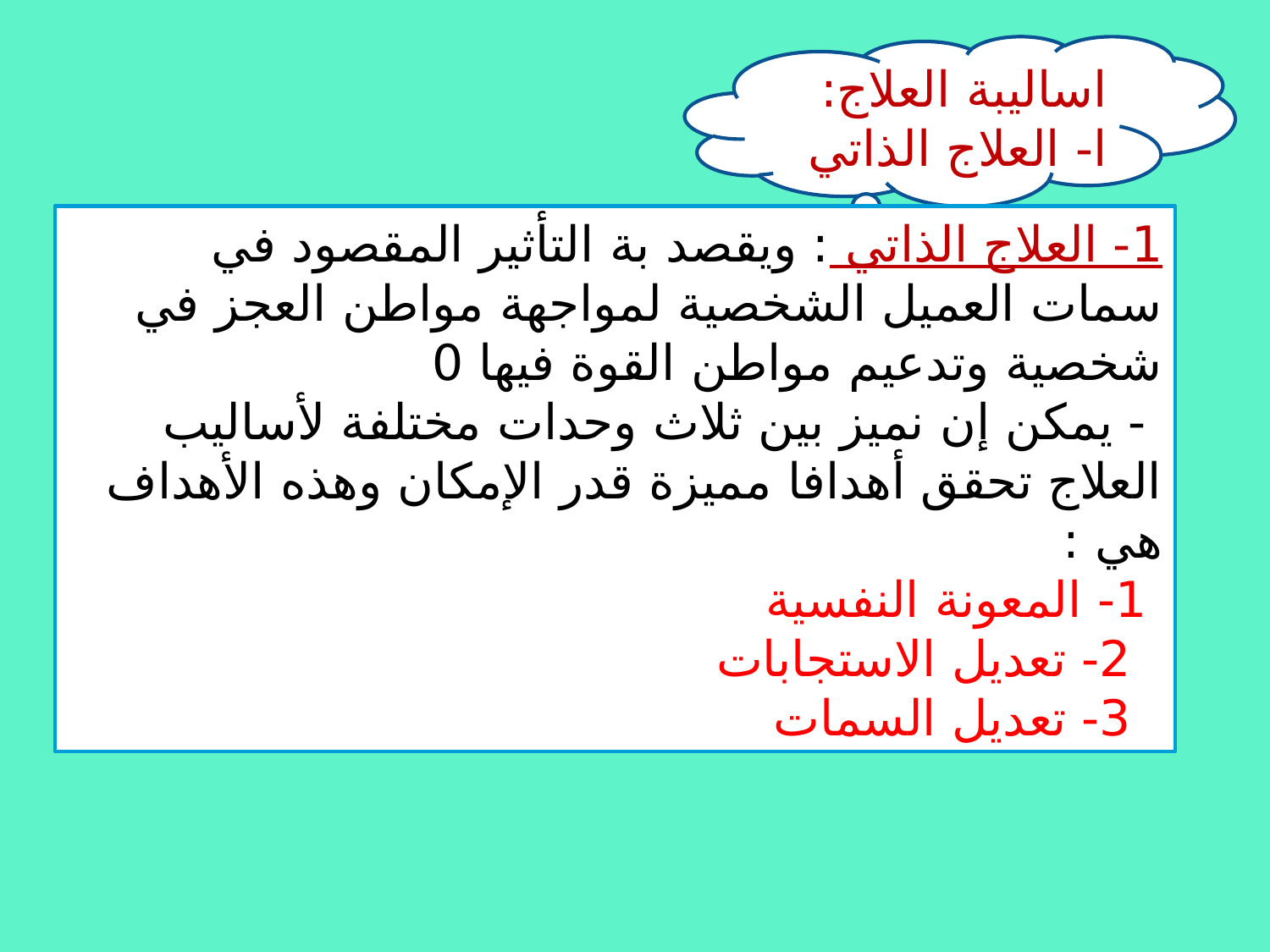

اساليبة العلاج:
ا- العلاج الذاتي
1- العلاج الذاتي : ويقصد بة التأثير المقصود في سمات العميل الشخصية لمواجهة مواطن العجز في شخصية وتدعيم مواطن القوة فيها 0
 - يمكن إن نميز بين ثلاث وحدات مختلفة لأساليب العلاج تحقق أهدافا مميزة قدر الإمكان وهذه الأهداف هي :
 1- المعونة النفسية
  2- تعديل الاستجابات
  3- تعديل السمات